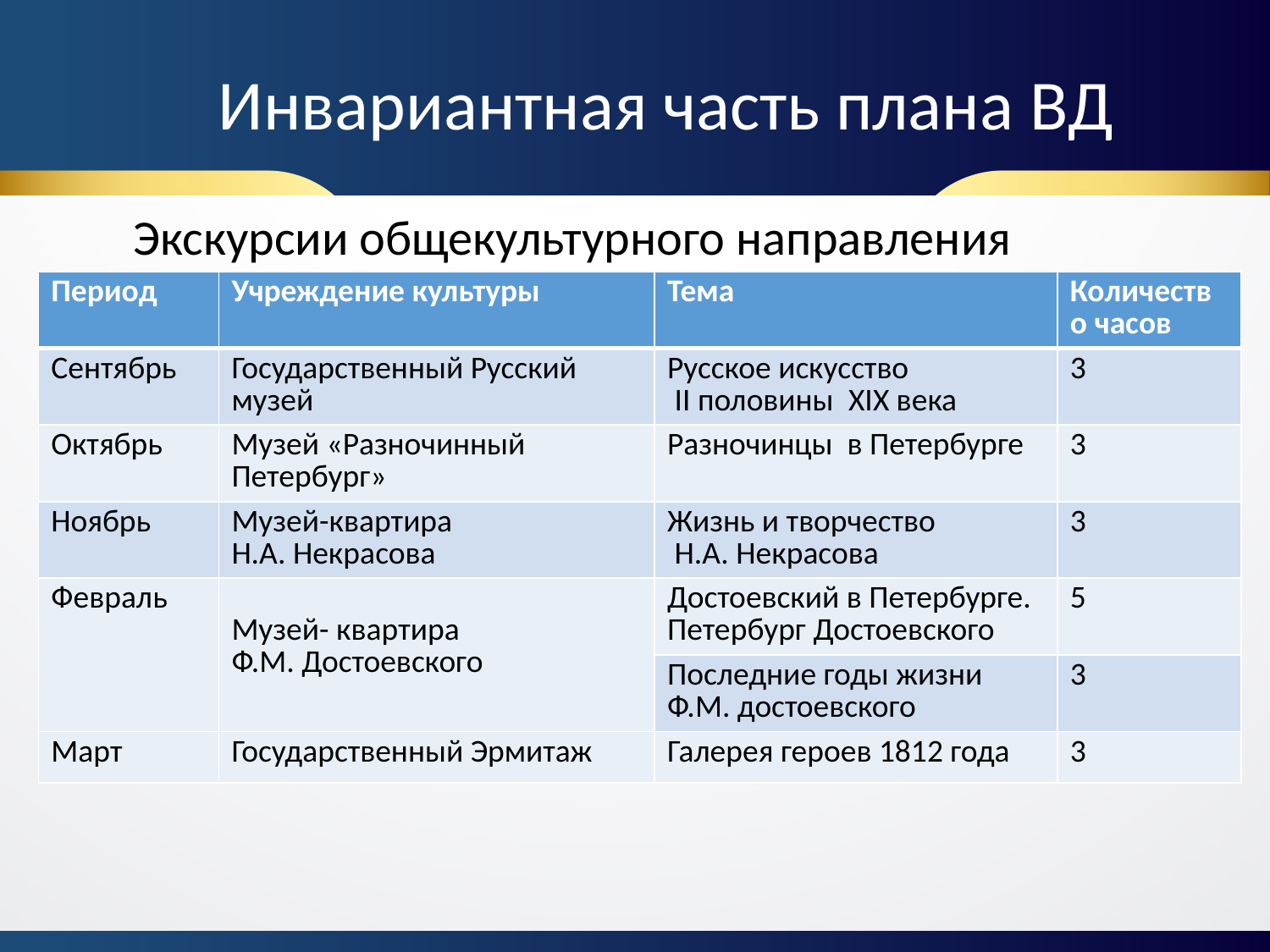

# Инвариантная часть плана ВД
Экскурсии общекультурного направления
| Период | Учреждение культуры | Тема | Количество часов |
| --- | --- | --- | --- |
| Сентябрь | Государственный Русский музей | Русское искусство II половины XIX века | 3 |
| Октябрь | Музей «Разночинный Петербург» | Разночинцы в Петербурге | 3 |
| Ноябрь | Музей-квартира Н.А. Некрасова | Жизнь и творчество Н.А. Некрасова | 3 |
| Февраль | Музей- квартира Ф.М. Достоевского | Достоевский в Петербурге. Петербург Достоевского | 5 |
|  |  | Последние годы жизни Ф.М. достоевского | 3 |
| Март | Государственный Эрмитаж | Галерея героев 1812 года | 3 |